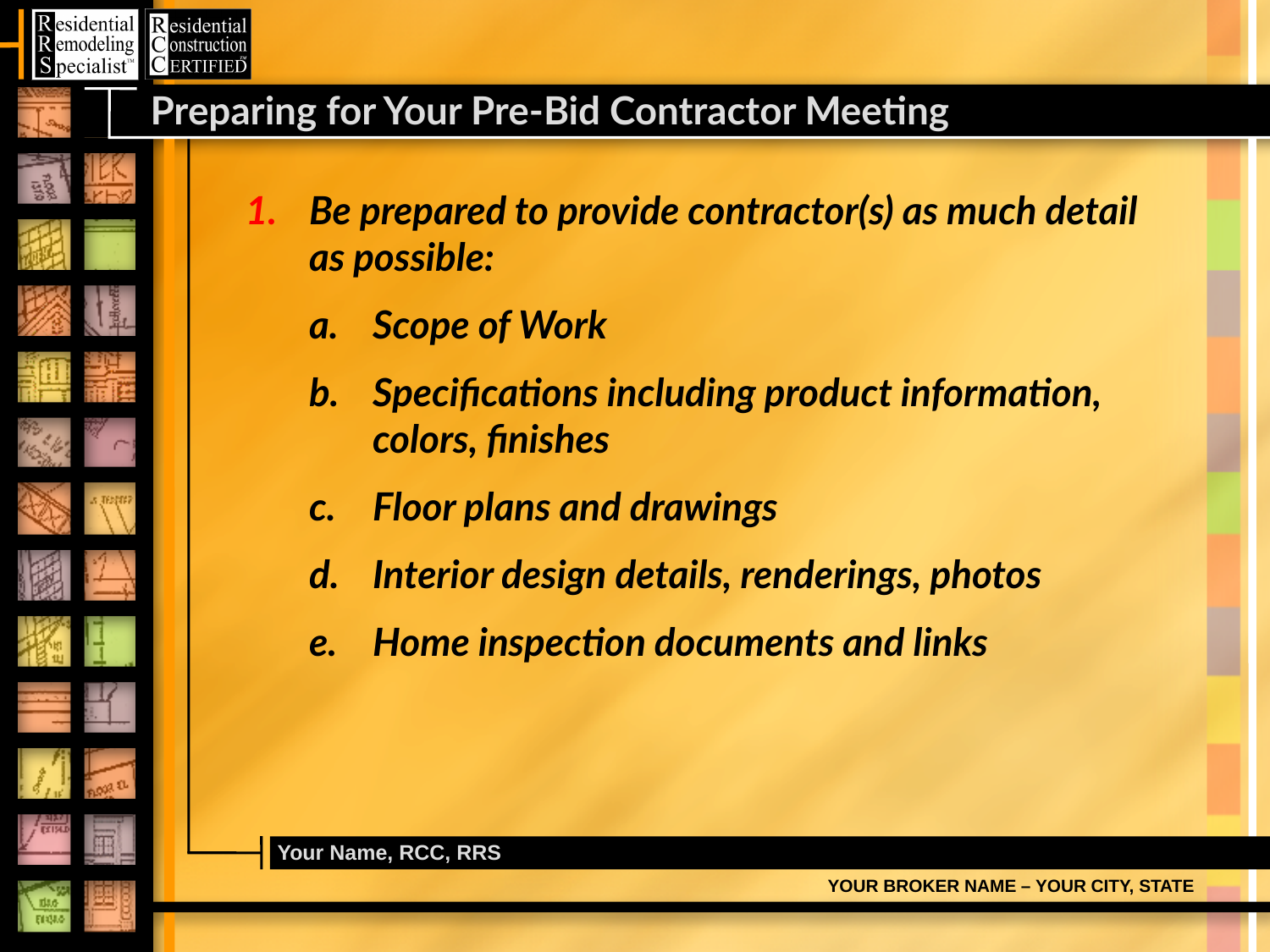

# Preparing for Your Pre-Bid Contractor Meeting
Be prepared to provide contractor(s) as much detail as possible:
Scope of Work
Specifications including product information, colors, finishes
Floor plans and drawings
Interior design details, renderings, photos
Home inspection documents and links

Your Name, RCC, RRS